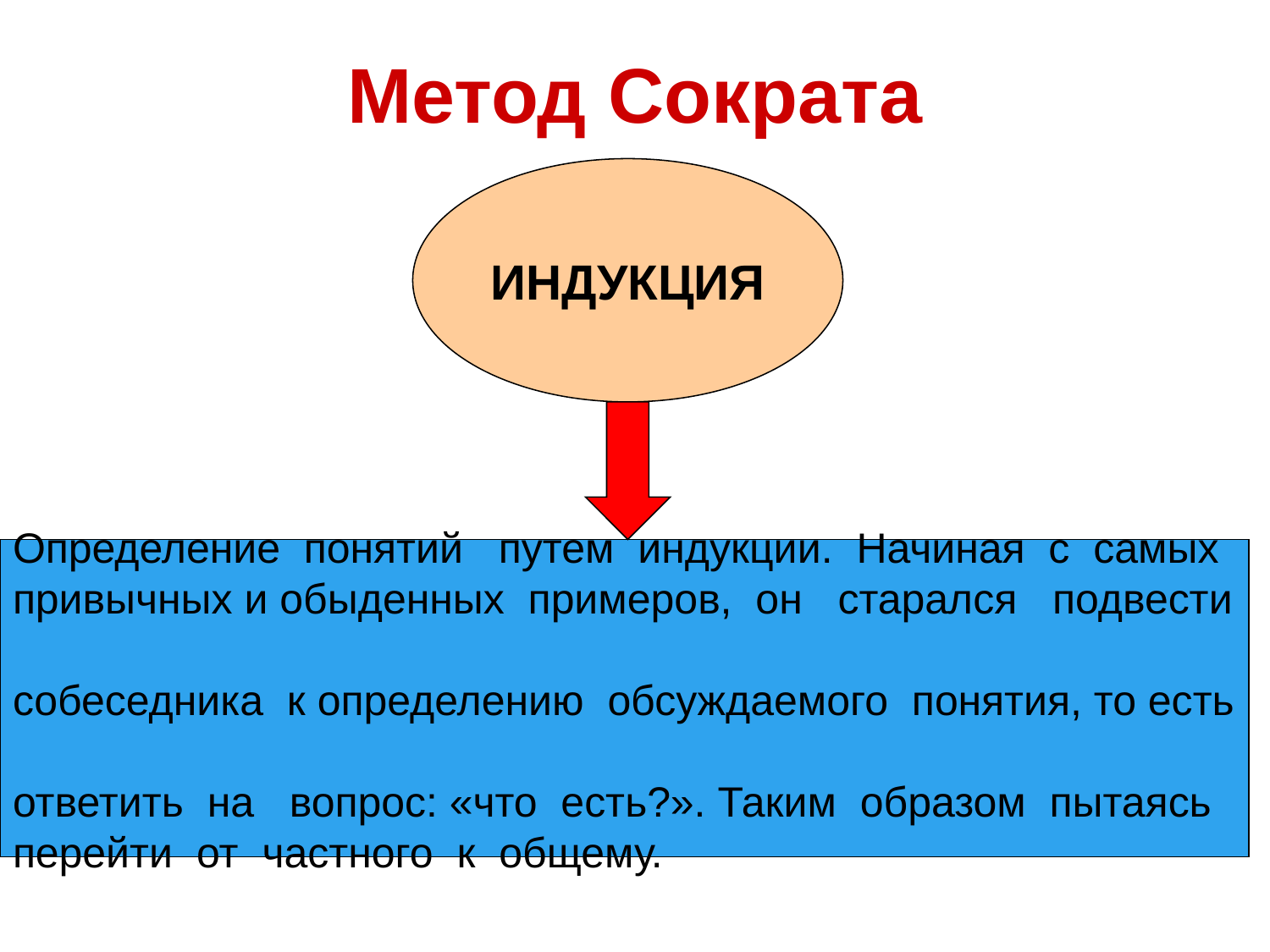

# Метод Сократа

ИНДУКЦИЯ

Определение  понятий   путем  индукции.  Начиная  с  самых
привычных и обыденных  примеров,  он   старался   подвести
собеседника  к определению  обсуждаемого  понятия, то есть
ответить  на   вопрос: «что  есть?». Таким  образом  пытаясь
перейти  от  частного  к  общему.